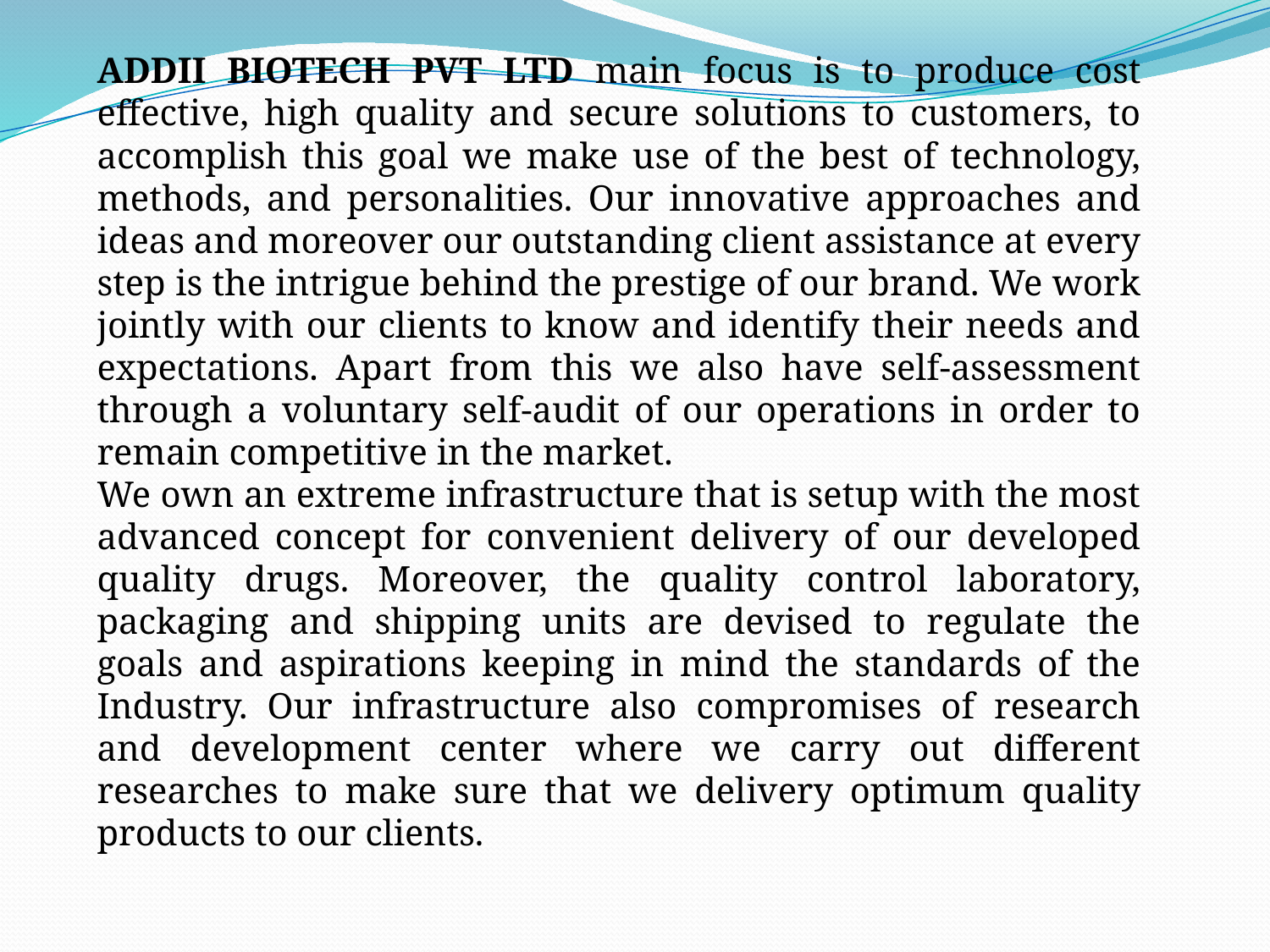

ADDII BIOTECH PVT LTD main focus is to produce cost effective, high quality and secure solutions to customers, to accomplish this goal we make use of the best of technology, methods, and personalities. Our innovative approaches and ideas and moreover our outstanding client assistance at every step is the intrigue behind the prestige of our brand. We work jointly with our clients to know and identify their needs and expectations. Apart from this we also have self-assessment through a voluntary self-audit of our operations in order to remain competitive in the market.
We own an extreme infrastructure that is setup with the most advanced concept for convenient delivery of our developed quality drugs. Moreover, the quality control laboratory, packaging and shipping units are devised to regulate the goals and aspirations keeping in mind the standards of the Industry. Our infrastructure also compromises of research and development center where we carry out different researches to make sure that we delivery optimum quality products to our clients.